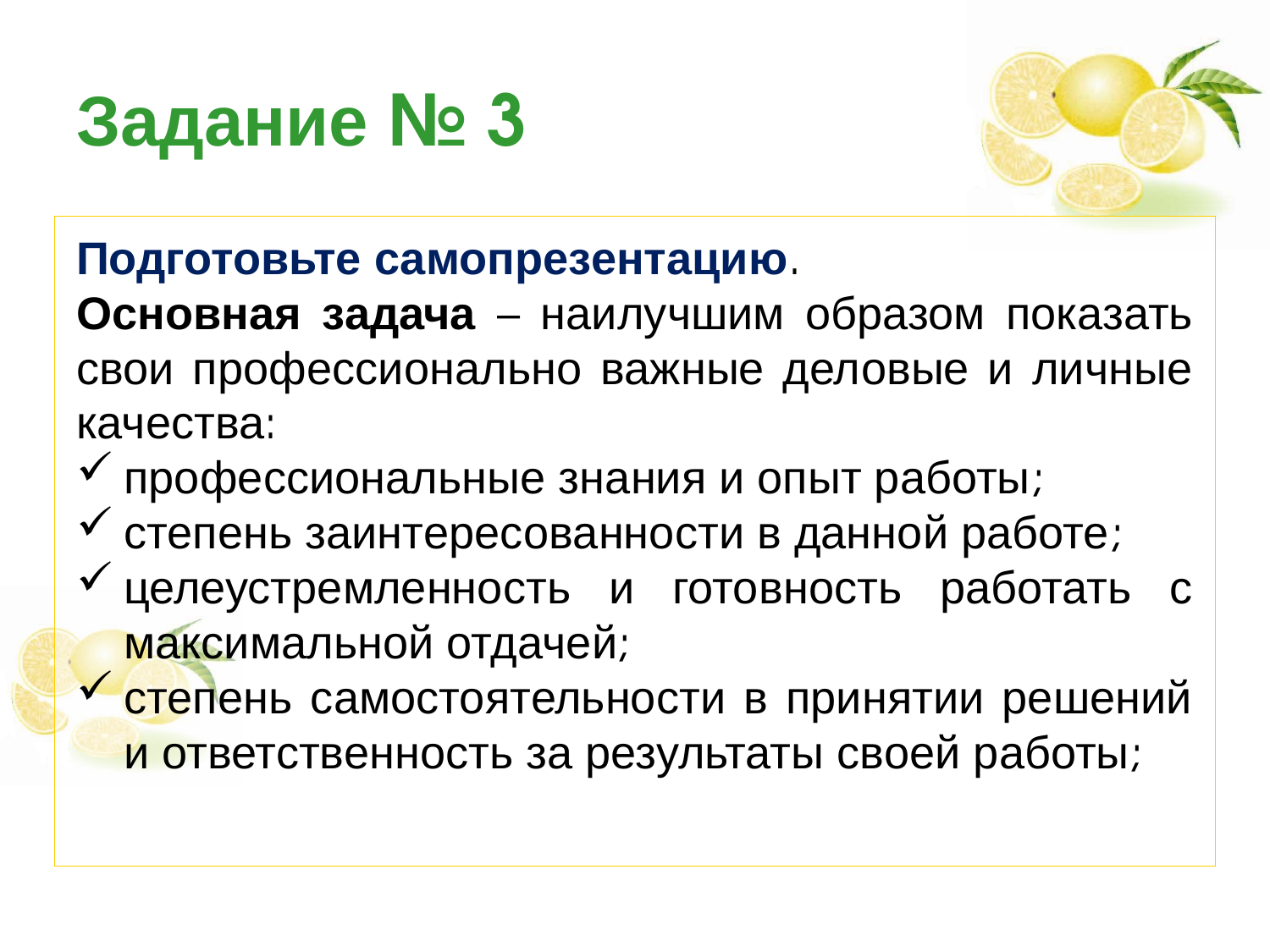

# Задание № 3
Подготовьте самопрезентацию.
Основная задача – наилучшим образом показать свои профессионально важные деловые и личные качества:
профессиональные знания и опыт работы;
степень заинтересованности в данной работе;
целеустремленность и готовность работать с максимальной отдачей;
степень самостоятельности в принятии решений и ответственность за результаты своей работы;